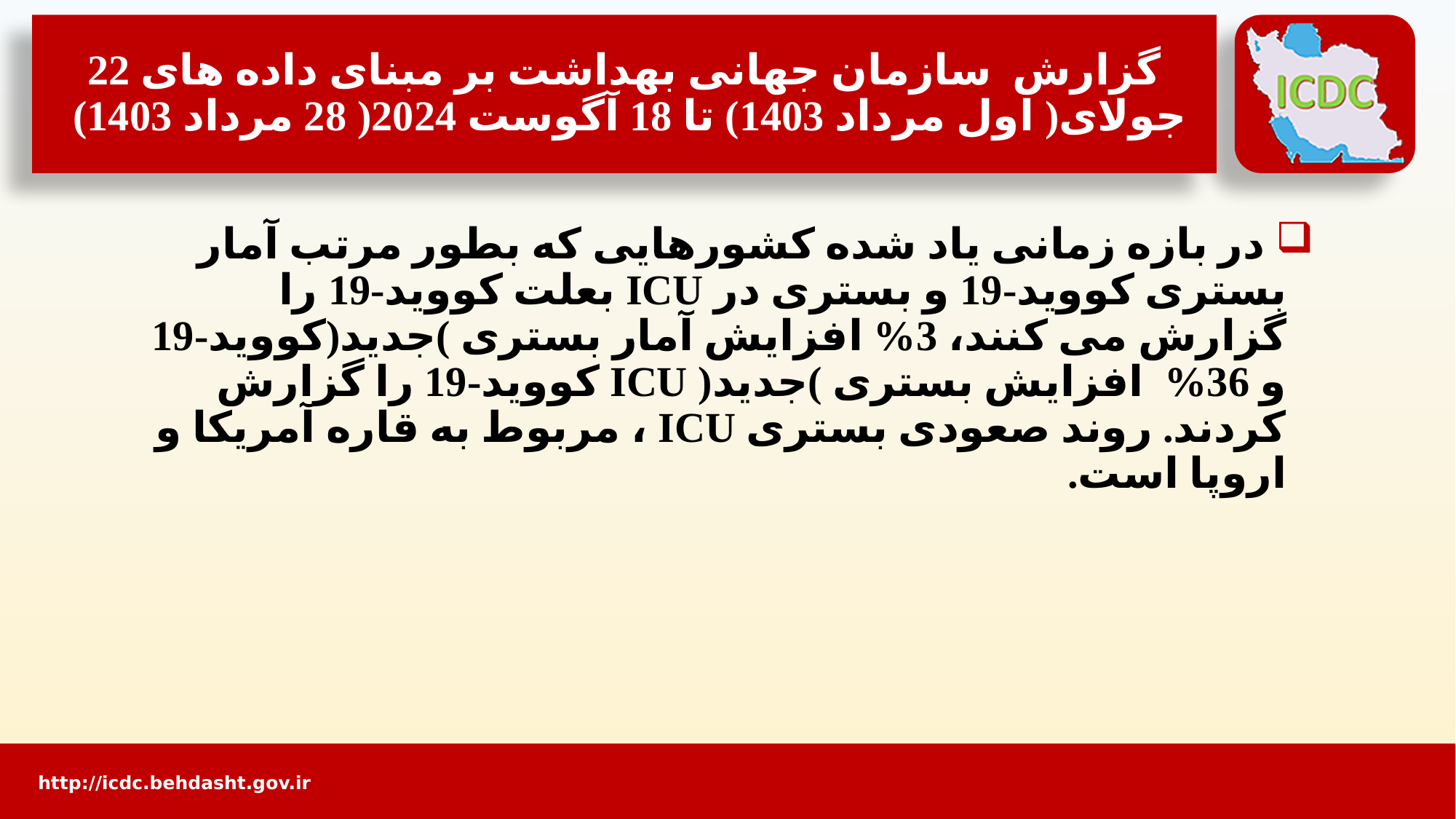

# گزارش  سازمان جهانی بهداشت بر مبنای داده های 22 جولای( اول مرداد 1403) تا 18 آگوست 2024( 28 مرداد 1403)
 در بازه زمانی یاد شده کشورهایی که بطور مرتب آمار بستری کووید-19 و بستری در ICU بعلت کووید-19 را گزارش می کنند، 3% افزایش آمار بستری )جدید(کووید-19 و 36%  افزایش بستری )جدید( ICU کووید-19 را گزارش کردند. روند صعودی بستری ICU ، مربوط به قاره آمریکا و اروپا است.